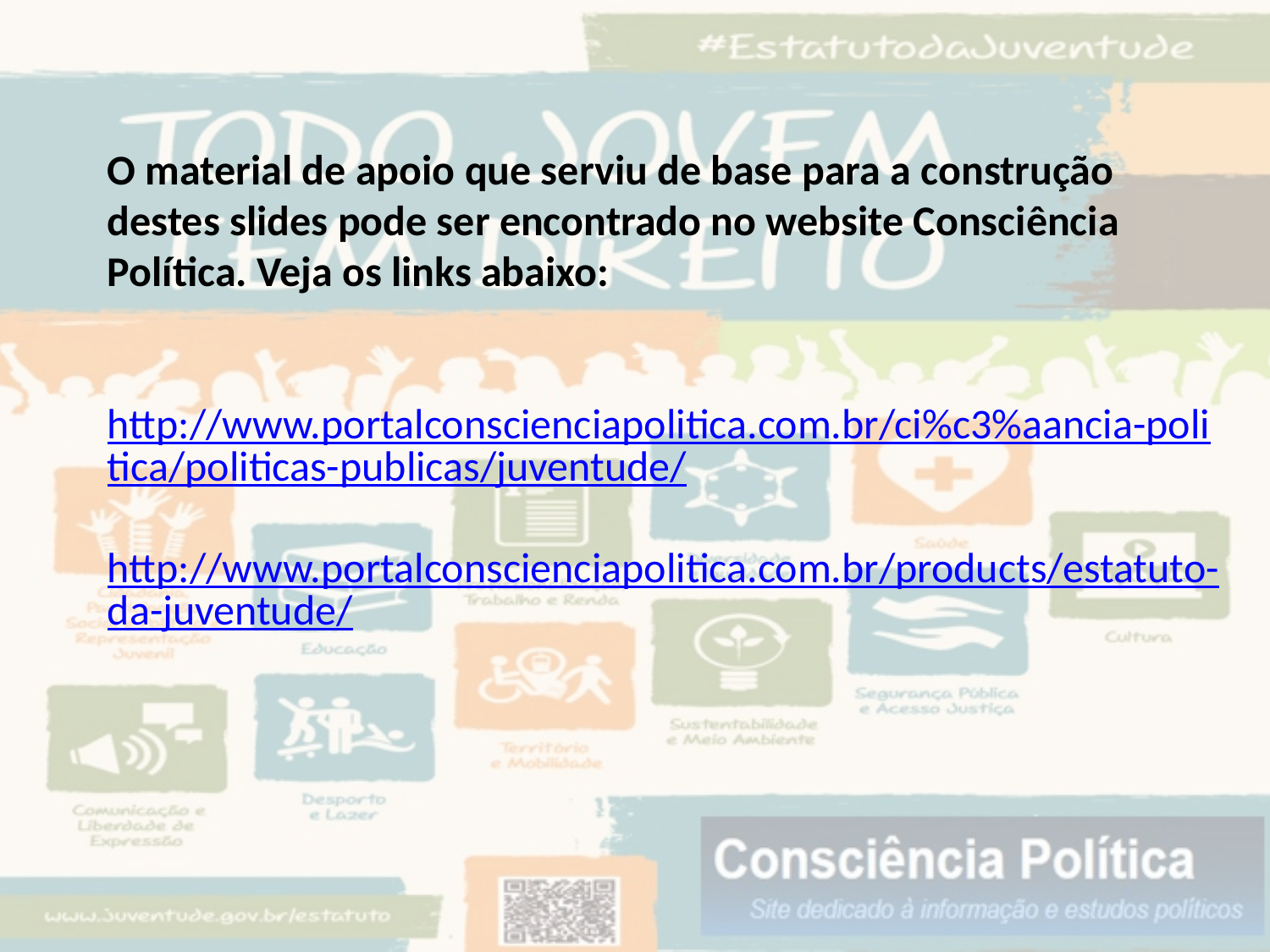

O material de apoio que serviu de base para a construção destes slides pode ser encontrado no website Consciência Política. Veja os links abaixo:

http://www.portalconscienciapolitica.com.br/ci%c3%aancia-politica/politicas-publicas/juventude/

http://www.portalconscienciapolitica.com.br/products/estatuto-da-juventude/